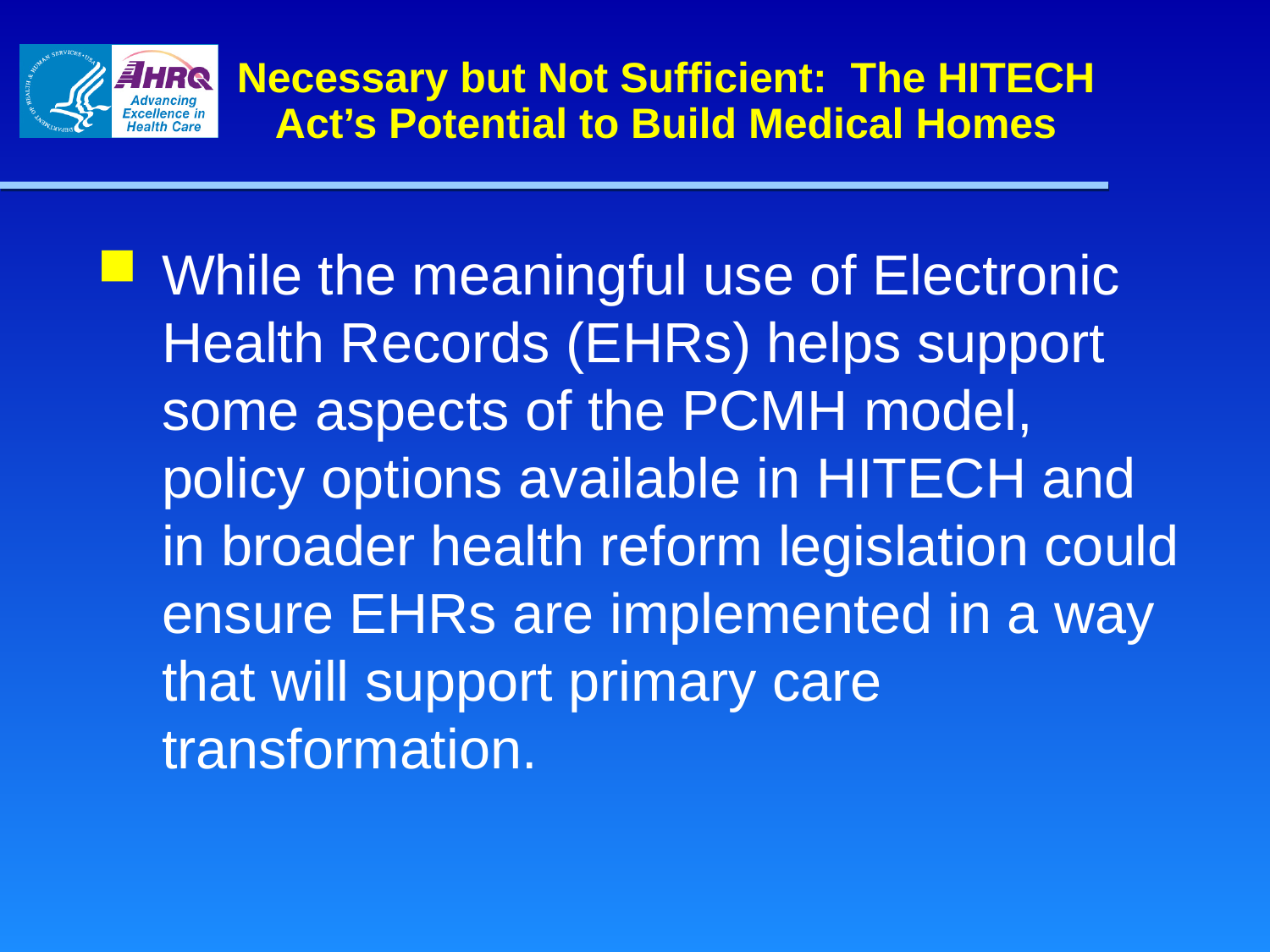

# Necessary but Not Sufficient:  The HITECH Act’s Potential to Build Medical Homes
While the meaningful use of Electronic Health Records (EHRs) helps support some aspects of the PCMH model, policy options available in HITECH and in broader health reform legislation could ensure EHRs are implemented in a way that will support primary care transformation.